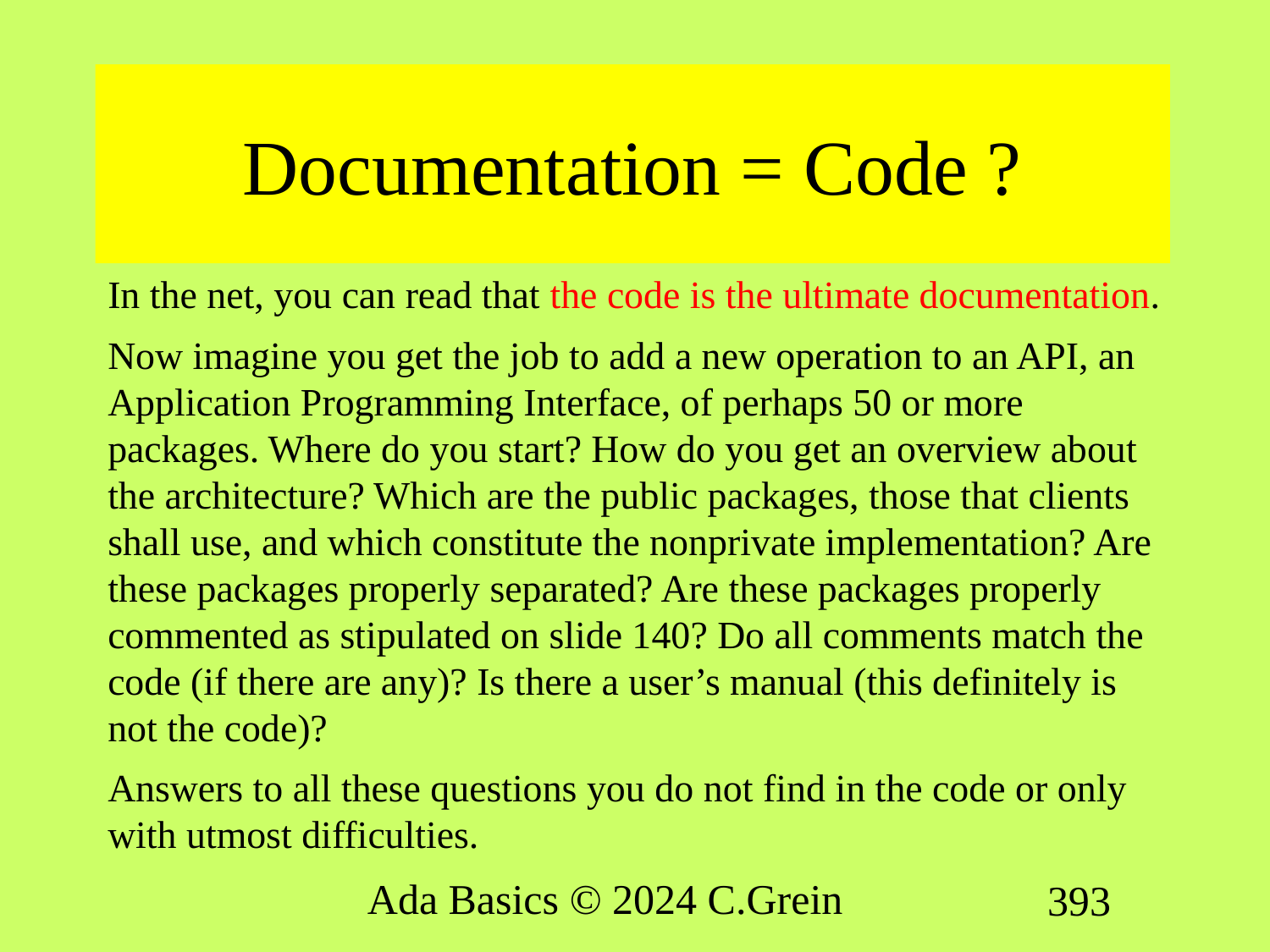

# Documentation = Code ?
In the net, you can read that the code is the ultimate documentation.
Now imagine you get the job to add a new operation to an API, an Application Programming Interface, of perhaps 50 or more packages. Where do you start? How do you get an overview about the architecture? Which are the public packages, those that clients shall use, and which constitute the nonprivate implementation? Are these packages properly separated? Are these packages properly commented as stipulated on slide 140? Do all comments match the code (if there are any)? Is there a user’s manual (this definitely is not the code)?
Answers to all these questions you do not find in the code or only with utmost difficulties.
Ada Basics © 2024 C.Grein
393